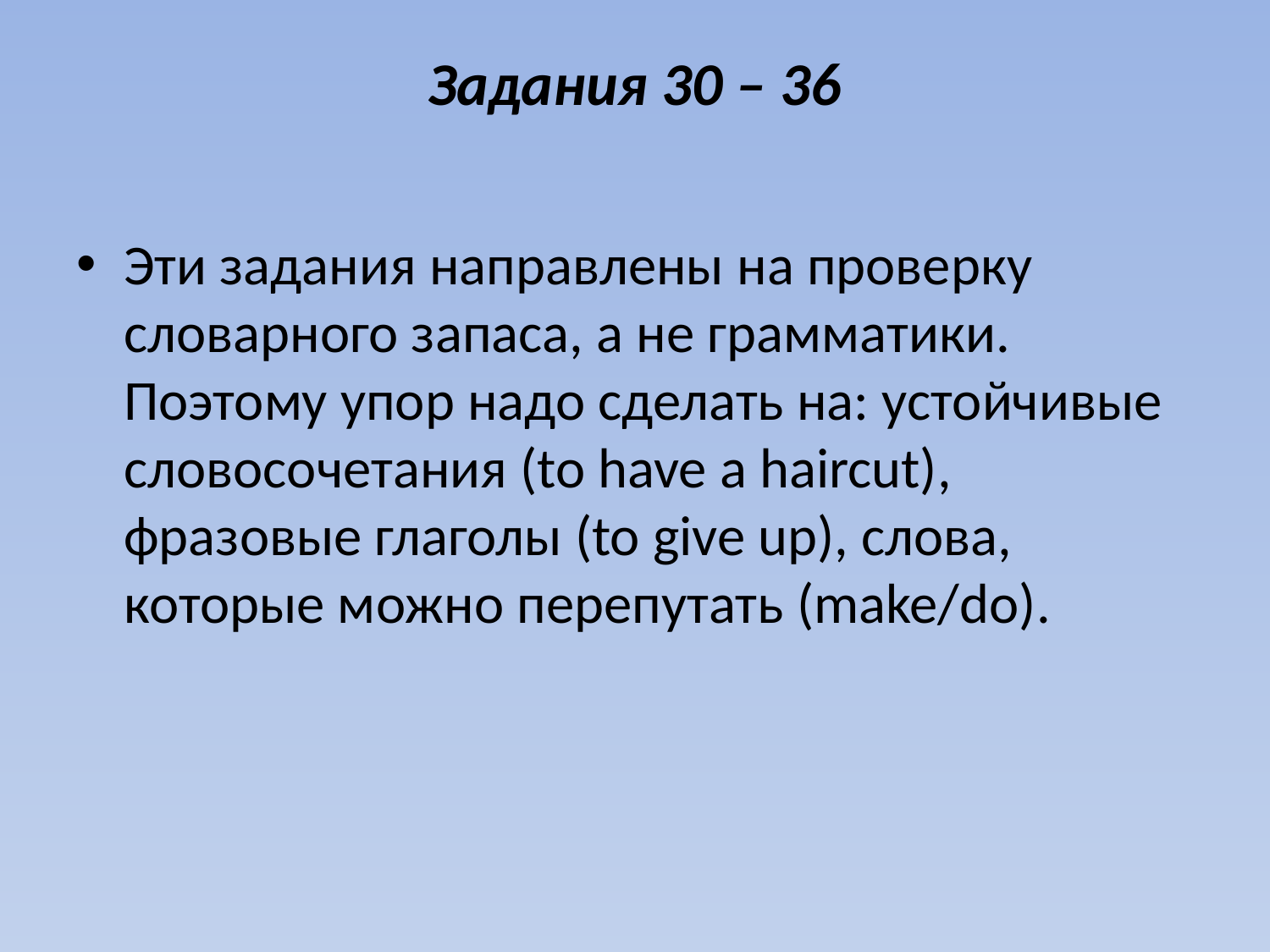

# Задания 30 – 36
Эти задания направлены на проверку словарного запаса, а не грамматики. Поэтому упор надо сделать на: устойчивые словосочетания (to have a haircut), фразовые глаголы (to give up), слова, которые можно перепутать (make/do).